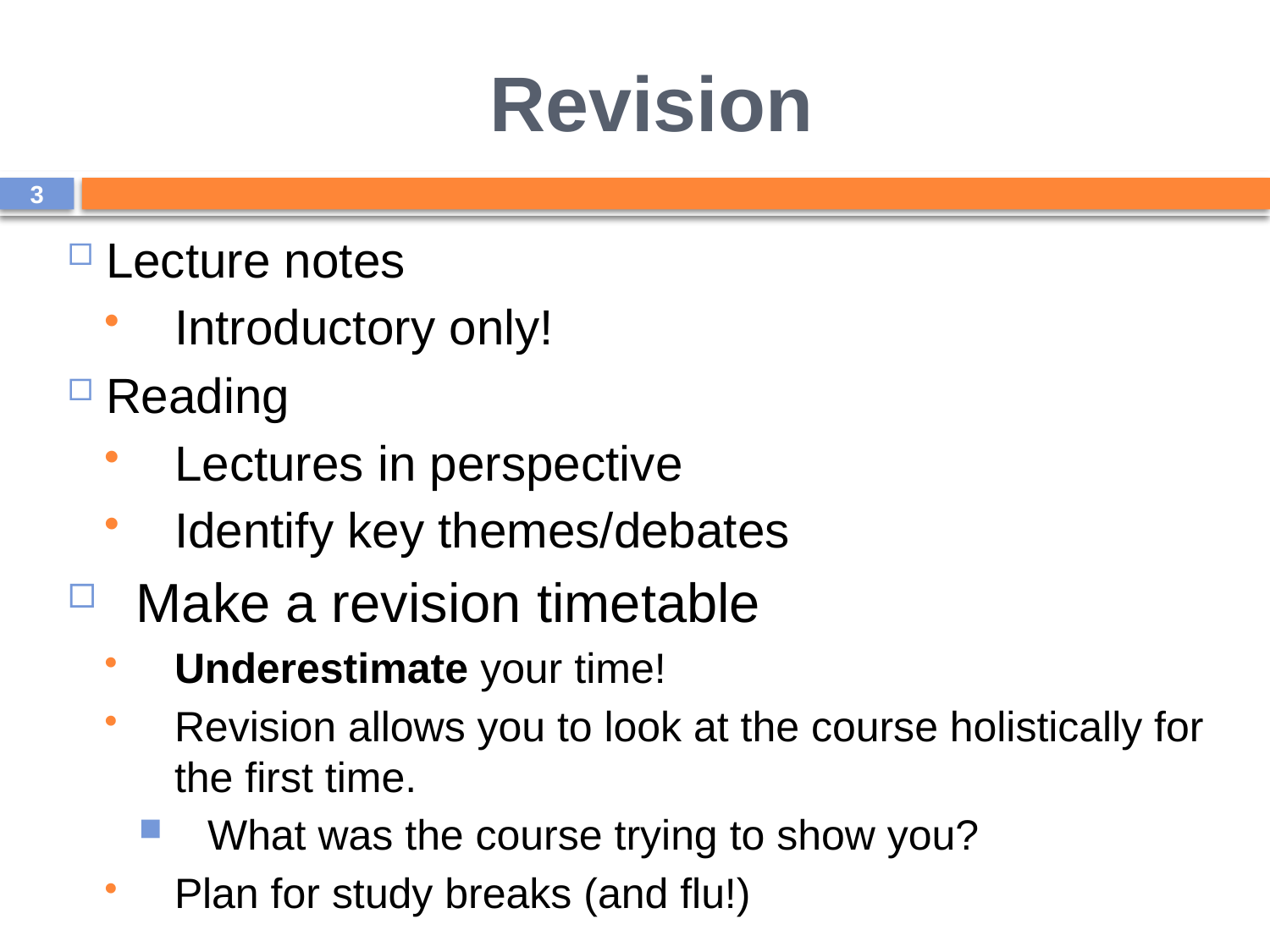

# Revision
3
Lecture notes
Introductory only!
Reading
Lectures in perspective
Identify key themes/debates
Make a revision timetable
Underestimate your time!
Revision allows you to look at the course holistically for the first time.
What was the course trying to show you?
Plan for study breaks (and flu!)